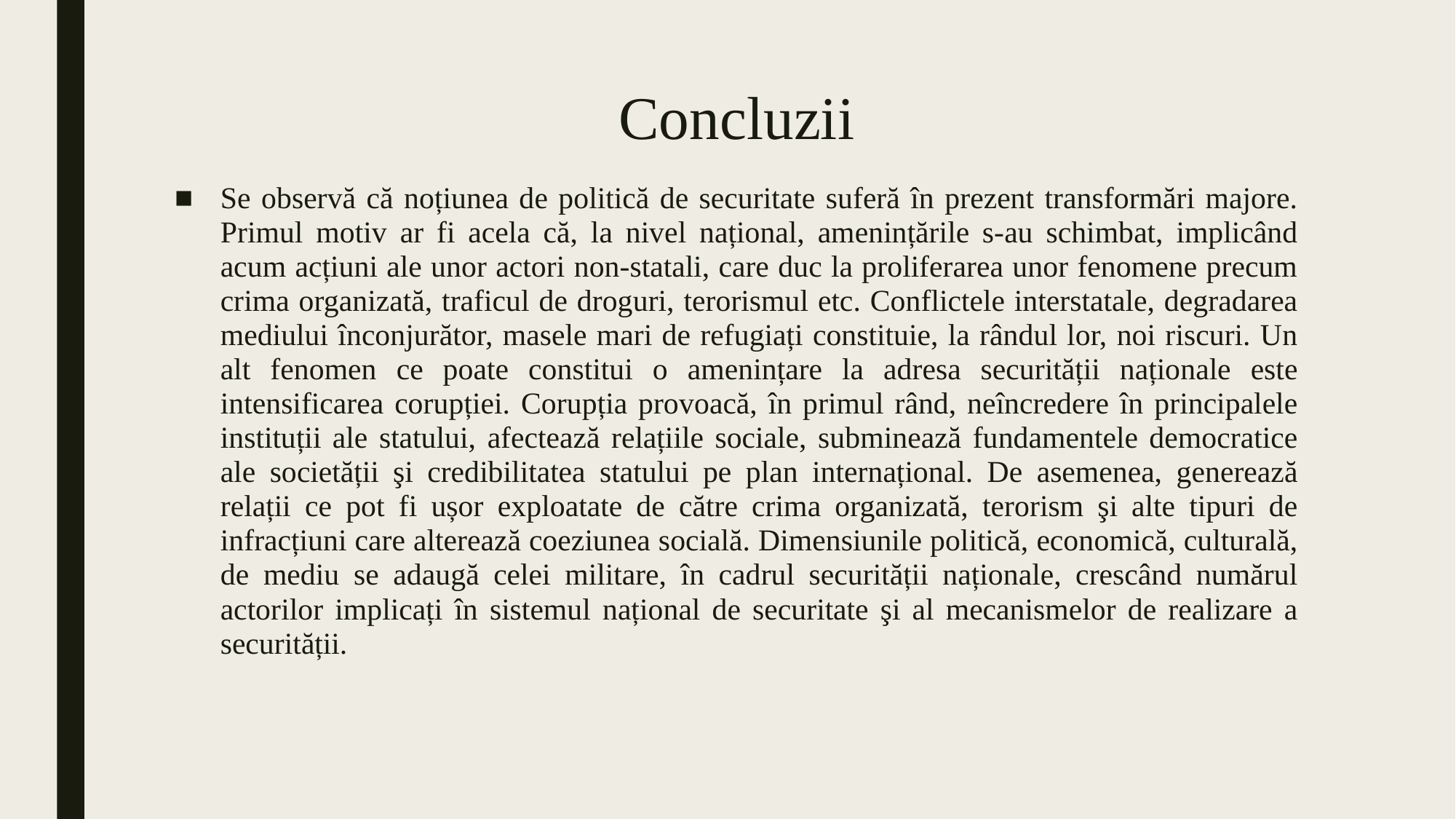

# Concluzii
Se observă că noțiunea de politică de securitate suferă în prezent transformări majore. Primul motiv ar fi acela că, la nivel național, amenințările s-au schimbat, implicând acum acțiuni ale unor actori non-statali, care duc la proliferarea unor fenomene precum crima organizată, traficul de droguri, terorismul etc. Conflictele interstatale, degradarea mediului înconjurător, masele mari de refugiați constituie, la rândul lor, noi riscuri. Un alt fenomen ce poate constitui o amenințare la adresa securității naționale este intensificarea corupției. Corupția provoacă, în primul rând, neîncredere în principalele instituții ale statului, afectează relațiile sociale, subminează fundamentele democratice ale societății şi credibilitatea statului pe plan internațional. De asemenea, generează relații ce pot fi ușor exploatate de către crima organizată, terorism şi alte tipuri de infracțiuni care alterează coeziunea socială. Dimensiunile politică, economică, culturală, de mediu se adaugă celei militare, în cadrul securității naționale, crescând numărul actorilor implicați în sistemul național de securitate şi al mecanismelor de realizare a securității.